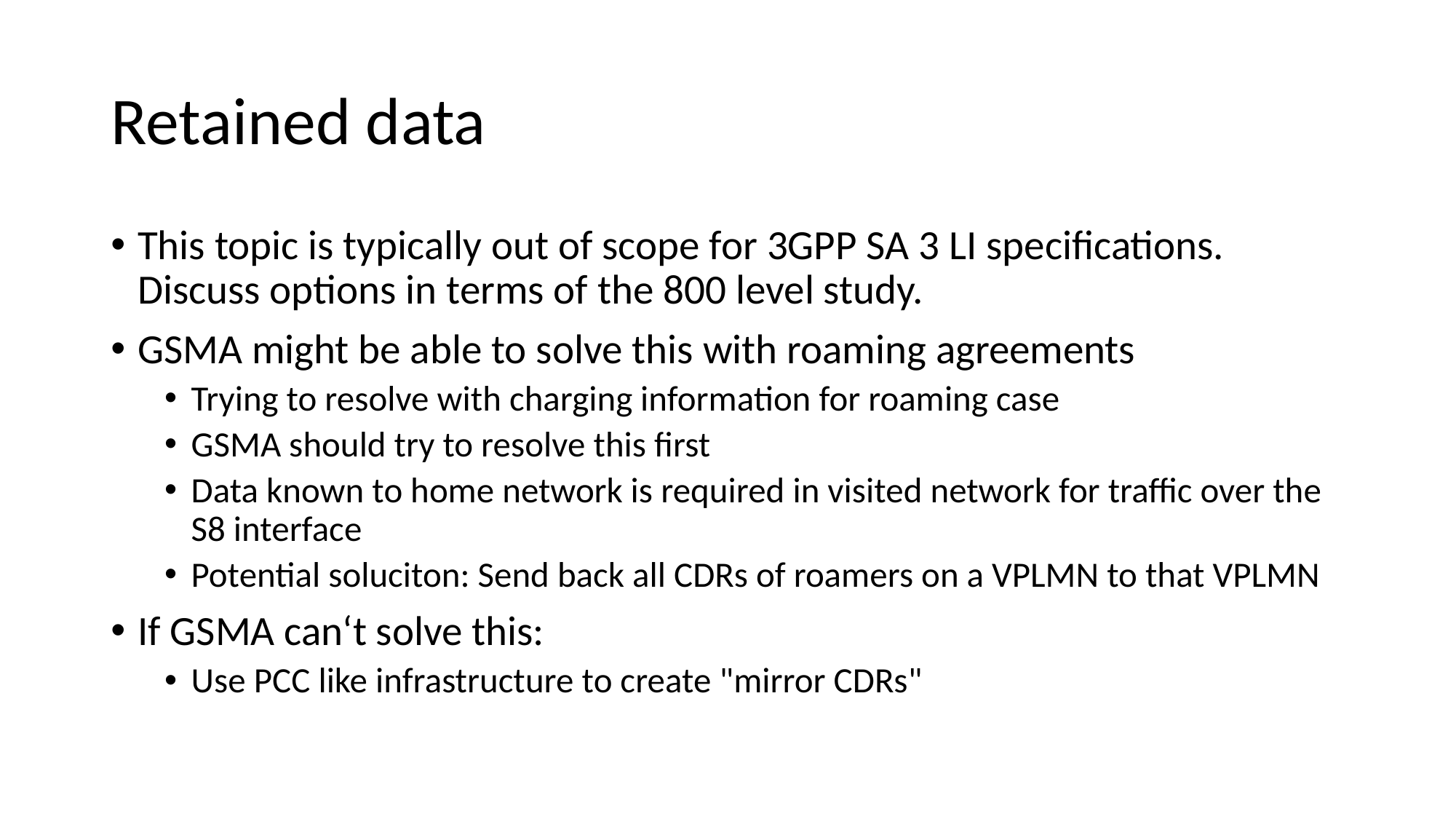

# Retained data
This topic is typically out of scope for 3GPP SA 3 LI specifications.  Discuss options in terms of the 800 level study.
GSMA might be able to solve this with roaming agreements
Trying to resolve with charging information for roaming case
GSMA should try to resolve this first
Data known to home network is required in visited network for traffic over the S8 interface
Potential soluciton: Send back all CDRs of roamers on a VPLMN to that VPLMN
If GSMA can‘t solve this:
Use PCC like infrastructure to create "mirror CDRs"